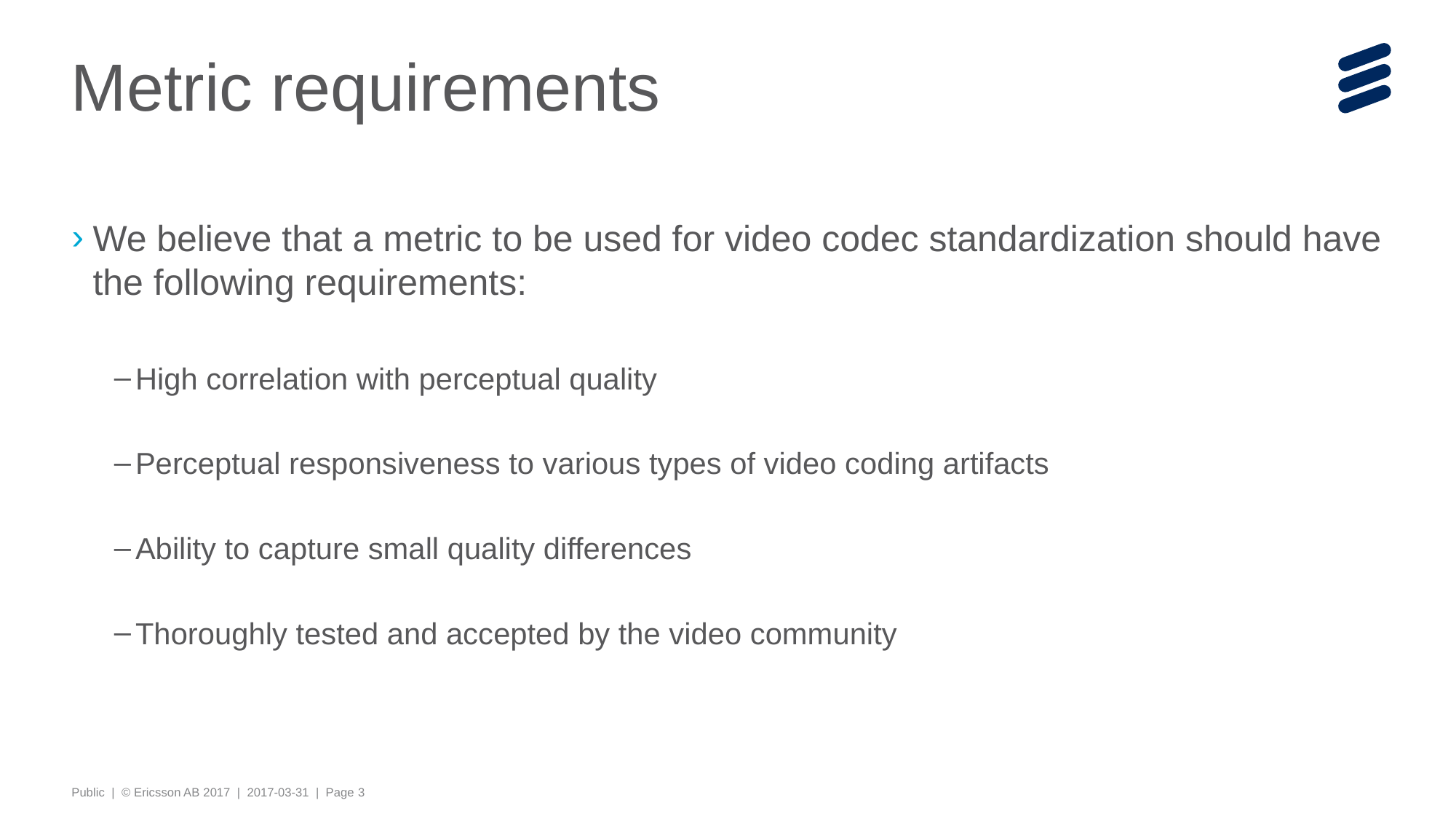

# Metric requirements
We believe that a metric to be used for video codec standardization should have the following requirements:

High correlation with perceptual quality

Perceptual responsiveness to various types of video coding artifacts

Ability to capture small quality differences

Thoroughly tested and accepted by the video community